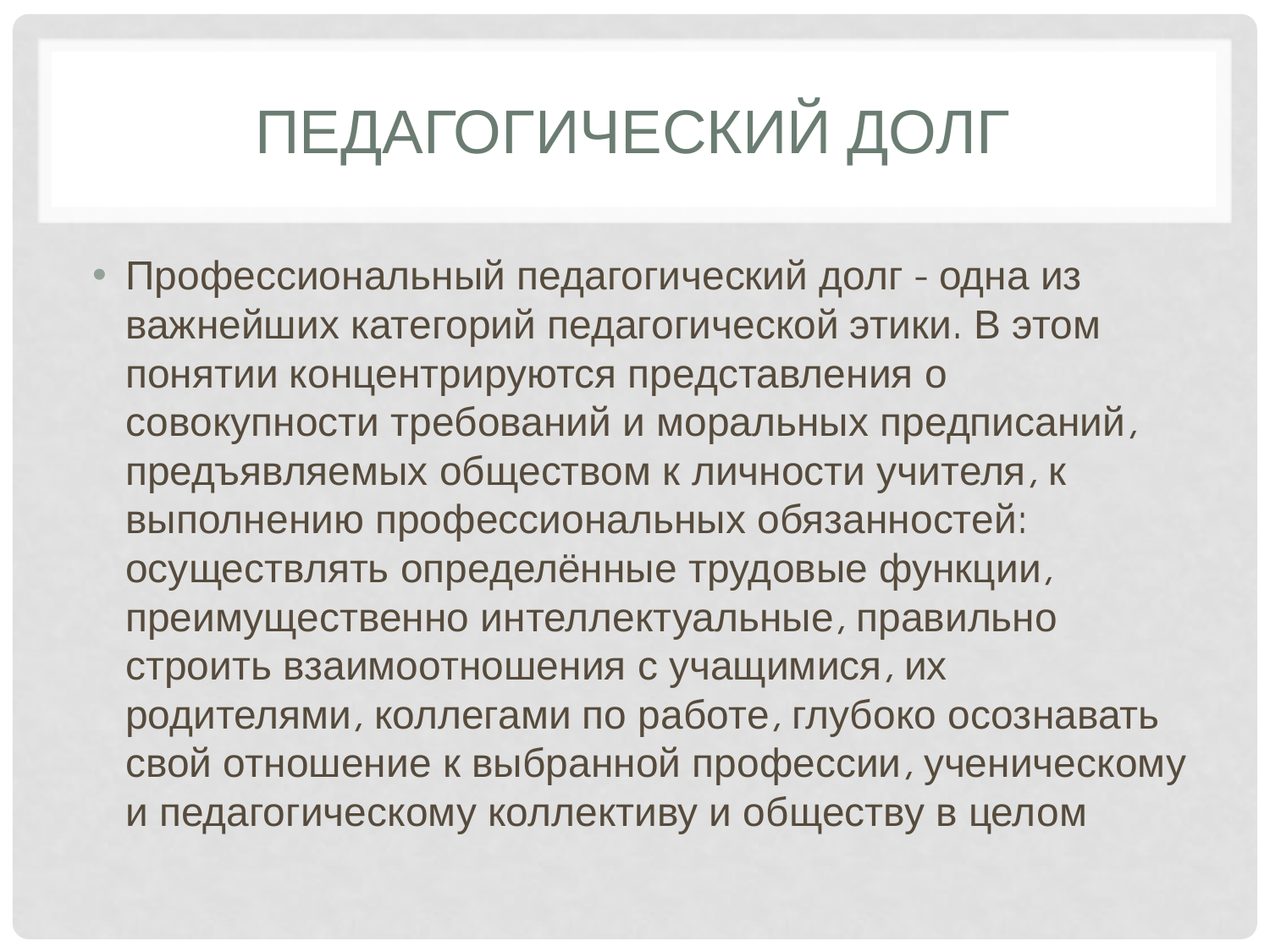

# Педагогический долг
Профессиональный педагогический долг - одна из важнейших категорий педагогической этики. В этом понятии концентрируются представления о совокупности требований и моральных предписаний, предъявляемых обществом к личности учителя, к выполнению профессиональных обязанностей: осуществлять определённые трудовые функции, преимущественно интеллектуальные, правильно строить взаимоотношения с учащимися, их родителями, коллегами по работе, глубоко осознавать свой отношение к выбранной профессии, ученическому и педагогическому коллективу и обществу в целом